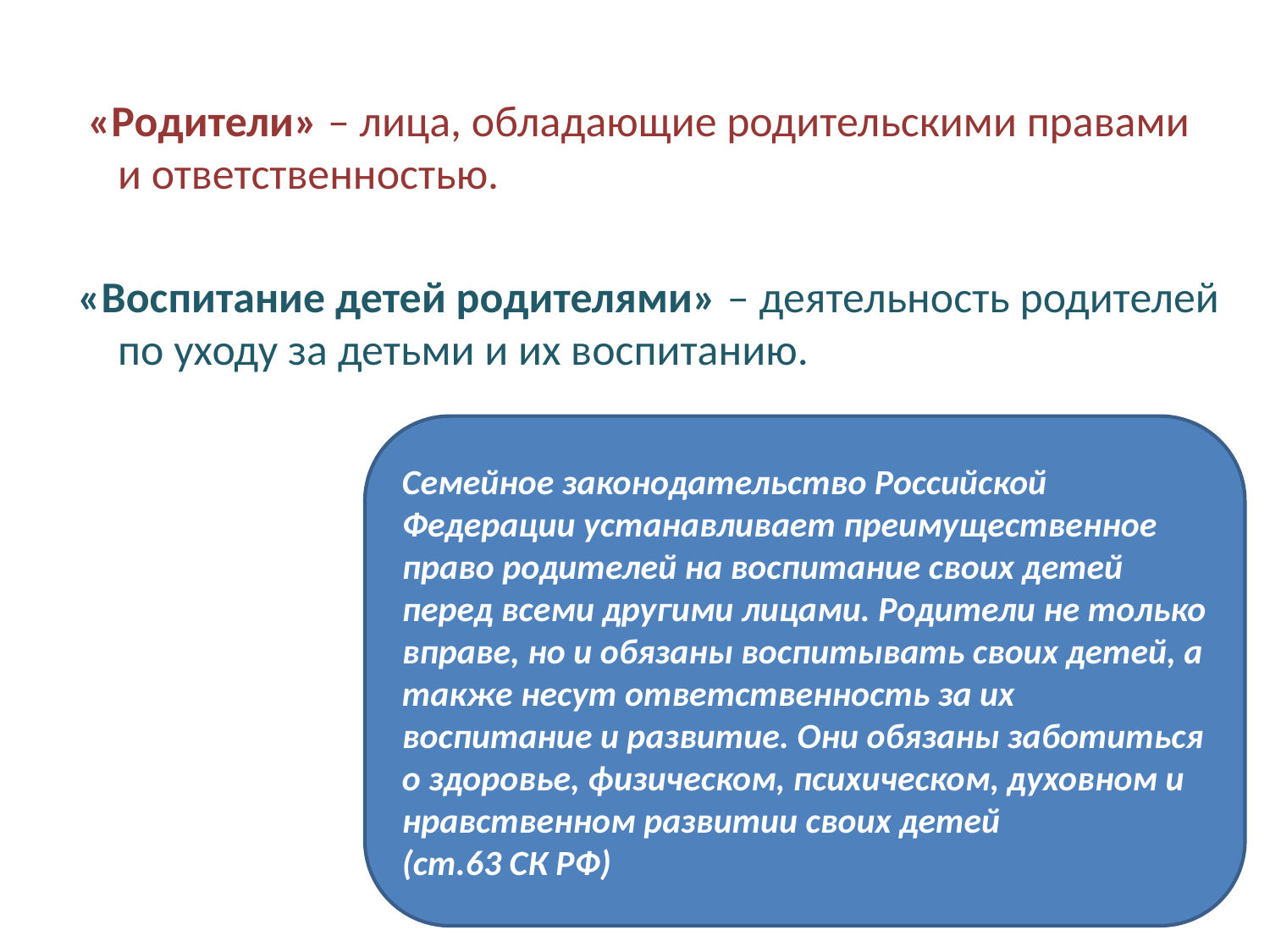

«Родители» – лица, обладающие родительскими правами и ответственностью.

«Воспитание детей родителями» – деятельность родителей по уходу за детьми и их воспитанию.

Семейное законодательство Российской Федерации устанавливает преимущественное право родителей на воспитание своих детей перед всеми другими лицами. Родители не только вправе, но и обязаны воспитывать своих детей, а также несут ответственность за их воспитание и развитие. Они обязаны заботиться о здоровье, физическом, психическом, духовном и нравственном развитии своих детей
(ст.63 СК РФ)